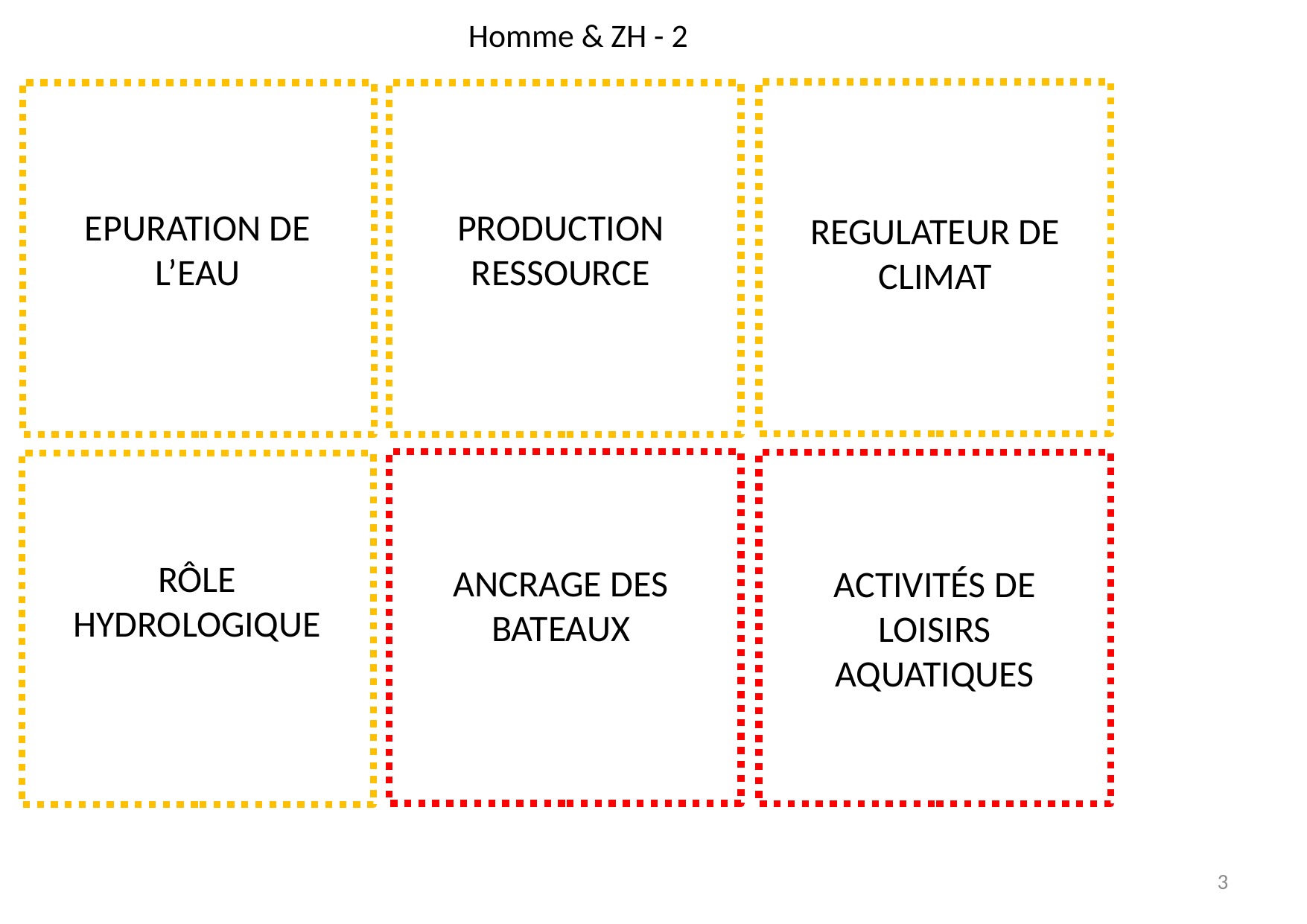

Homme & ZH - 2

EPURATION DE L’EAU
PRODUCTION RESSOURCE
REGULATEUR DE CLIMAT

Rôle hydrologique
ANCRAGE DES BATEAUX
ACTIVITÉS DE LOISIRS AQUATIQUES
3